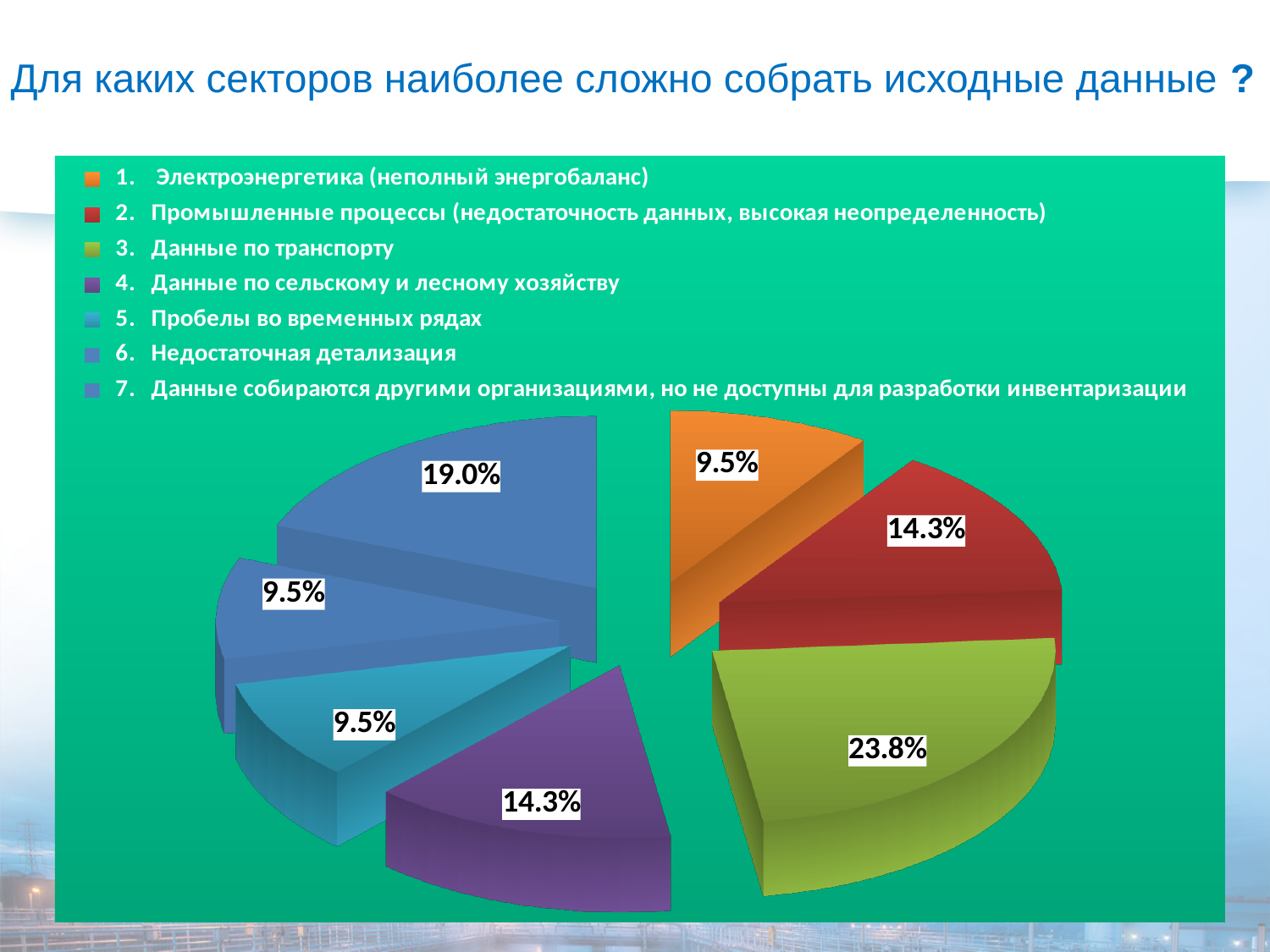

# Для каких секторов наиболее сложно собрать исходные данные ?

[unsupported chart]